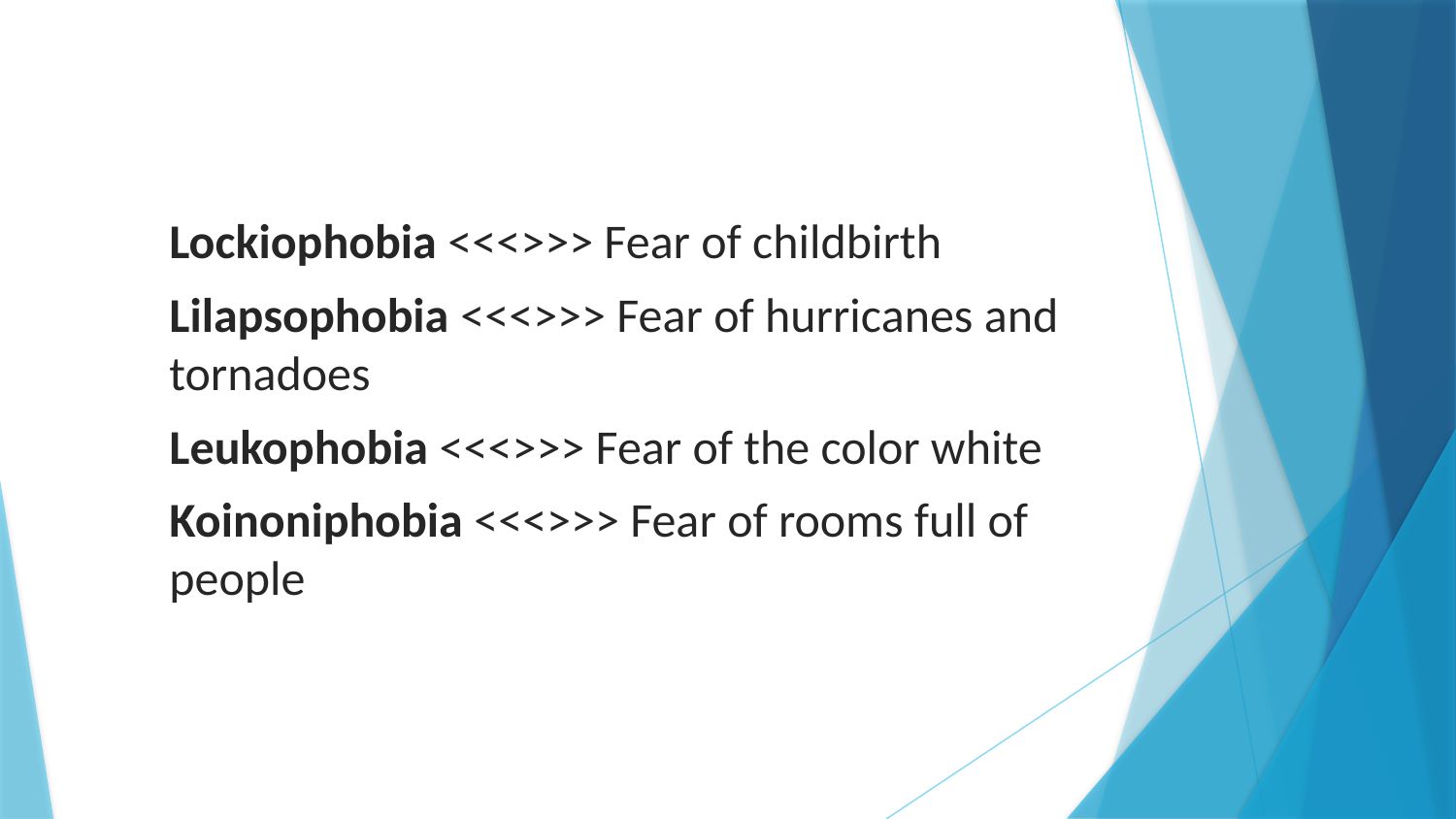

Lockiophobia <<<>>> Fear of childbirth
Lilapsophobia	<<<>>> Fear of hurricanes and tornadoes
Leukophobia <<<>>> Fear of the color white
Koinoniphobia <<<>>> Fear of rooms full of people